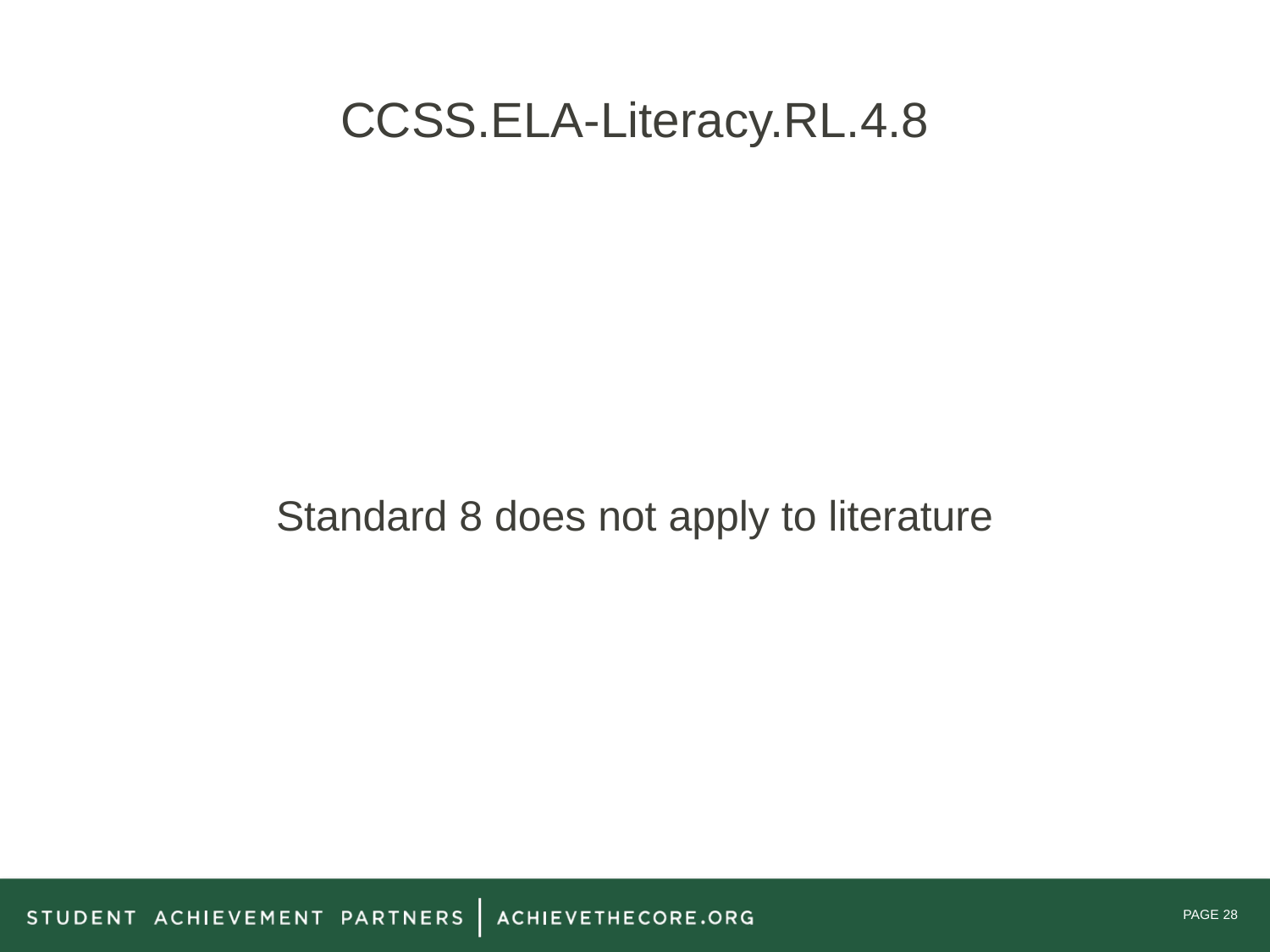

# CCSS.ELA-Literacy.RL.4.8
Standard 8 does not apply to literature